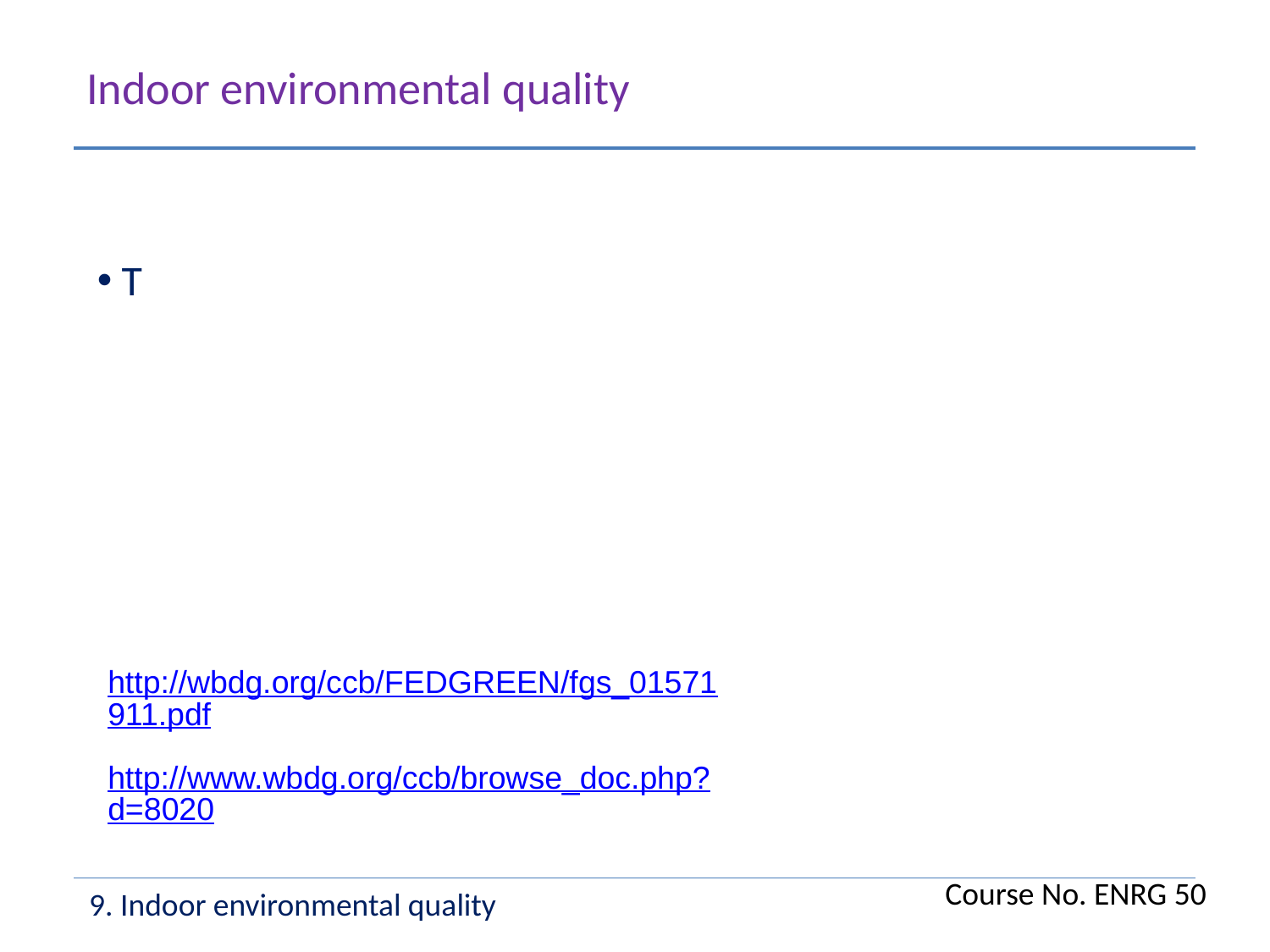

Indoor environmental quality
 T
http://wbdg.org/ccb/FEDGREEN/fgs_01571911.pdf
http://www.wbdg.org/ccb/browse_doc.php?d=8020
Course No. ENRG 50
9. Indoor environmental quality